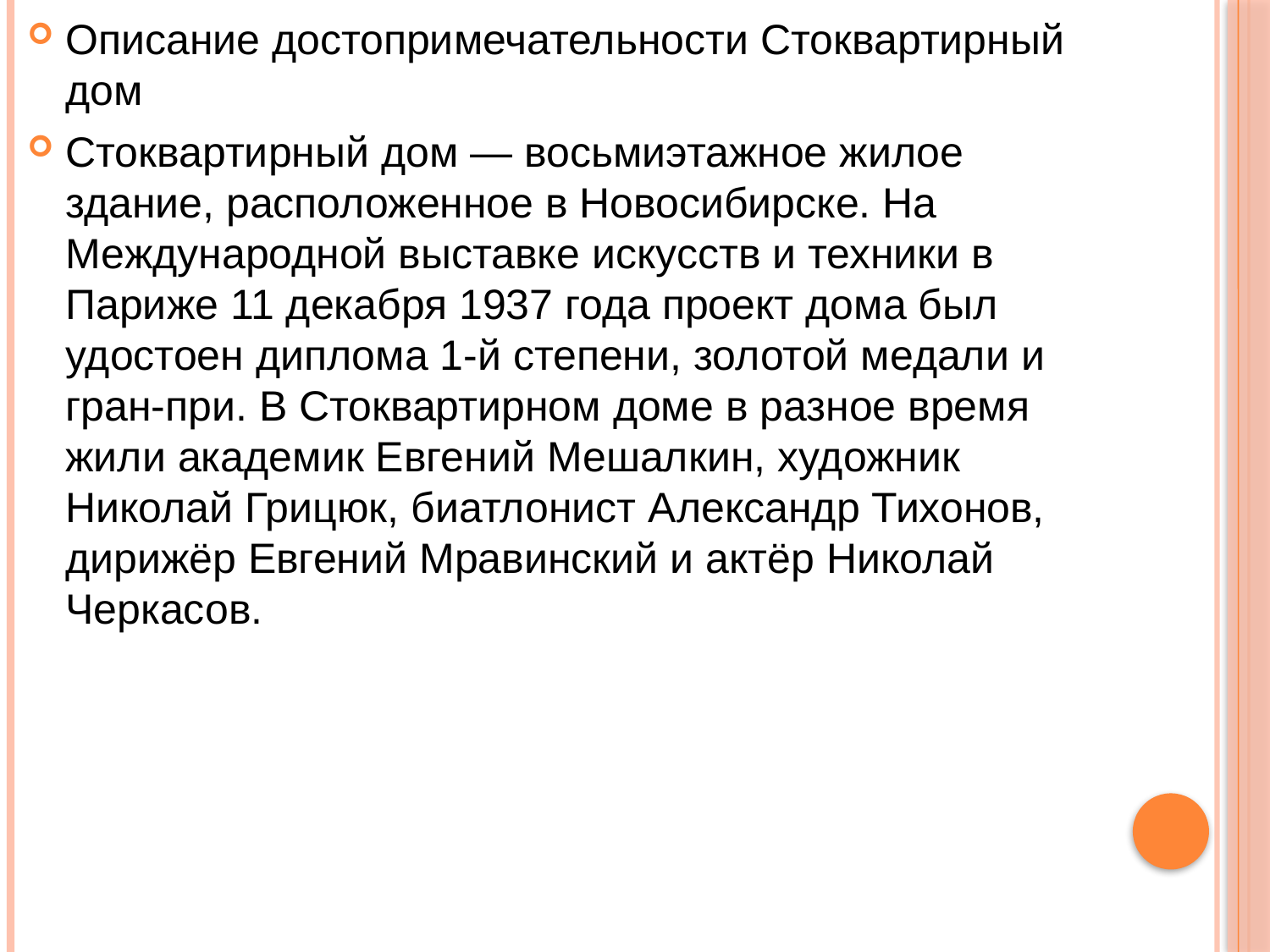

Описание достопримечательности Стоквартирный дом
Стоквартирный дом — восьмиэтажное жилое здание, расположенное в Новосибирске. На Международной выставке искусств и техники в Париже 11 декабря 1937 года проект дома был удостоен диплома 1-й степени, золотой медали и гран-при. В Стоквартирном доме в разное время жили академик Евгений Мешалкин, художник Николай Грицюк, биатлонист Александр Тихонов, дирижёр Евгений Мравинский и актёр Николай Черкасов.
#